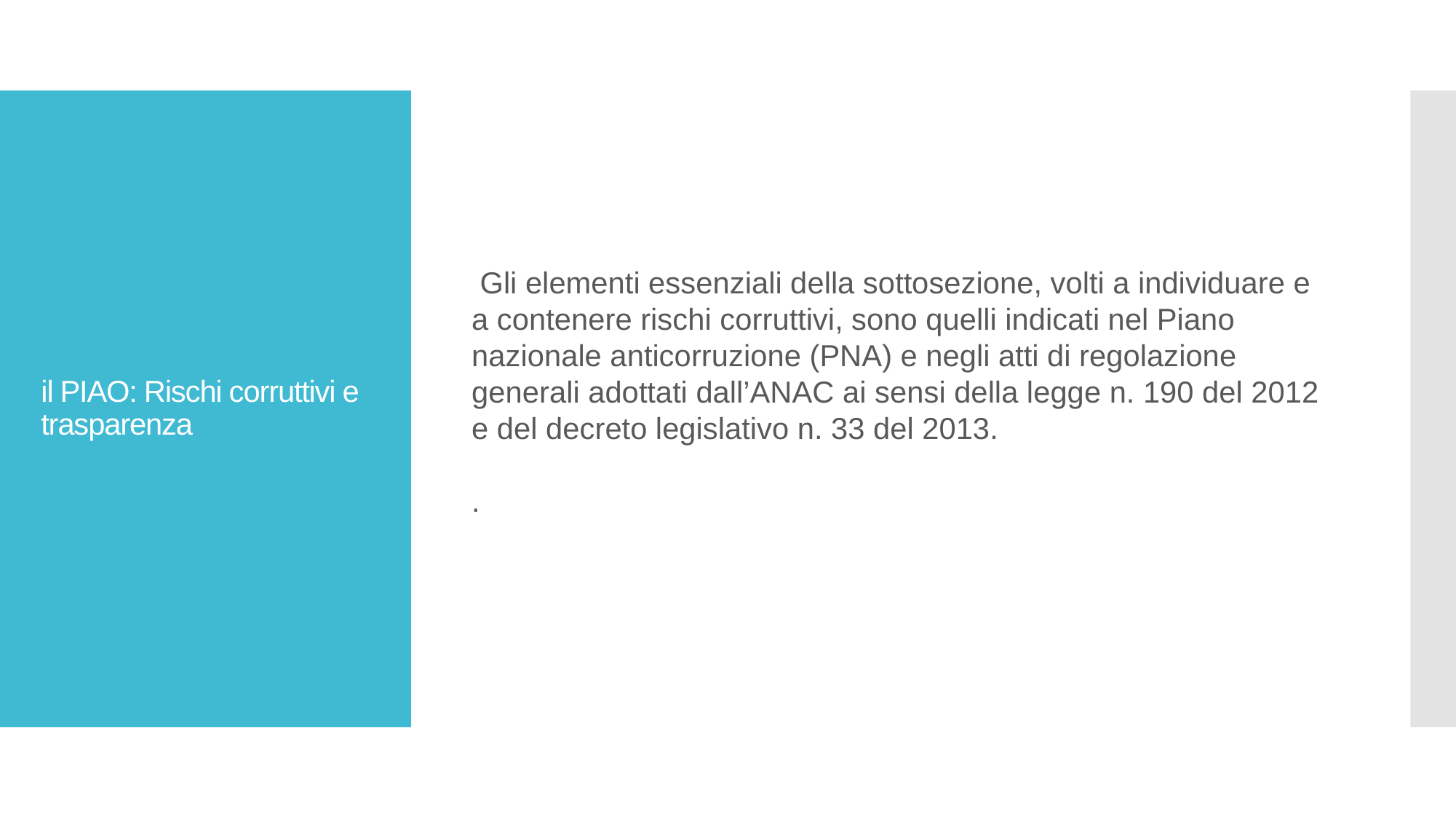

Gli elementi essenziali della sottosezione, volti a individuare e a contenere rischi corruttivi, sono quelli indicati nel Piano nazionale anticorruzione (PNA) e negli atti di regolazione generali adottati dall’ANAC ai sensi della legge n. 190 del 2012 e del decreto legislativo n. 33 del 2013.

.

# il PIAO: Rischi corruttivi e trasparenza